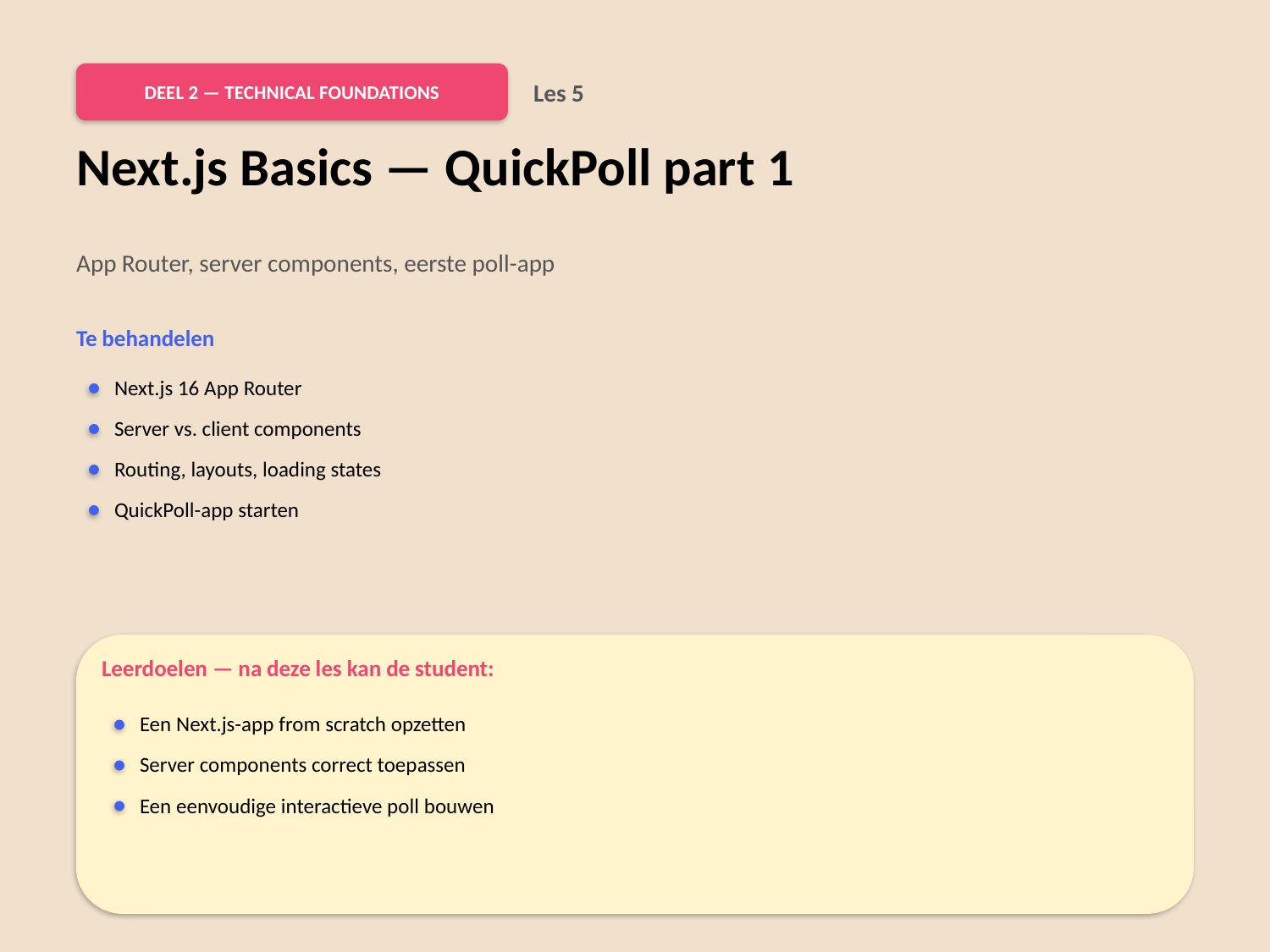

DEEL 2 — TECHNICAL FOUNDATIONS
Les 5
Next.js Basics — QuickPoll part 1
App Router, server components, eerste poll-app
Te behandelen
Next.js 16 App Router

Server vs. client components

Routing, layouts, loading states

QuickPoll-app starten

Leerdoelen — na deze les kan de student:
Een Next.js-app from scratch opzetten

Server components correct toepassen

Een eenvoudige interactieve poll bouwen